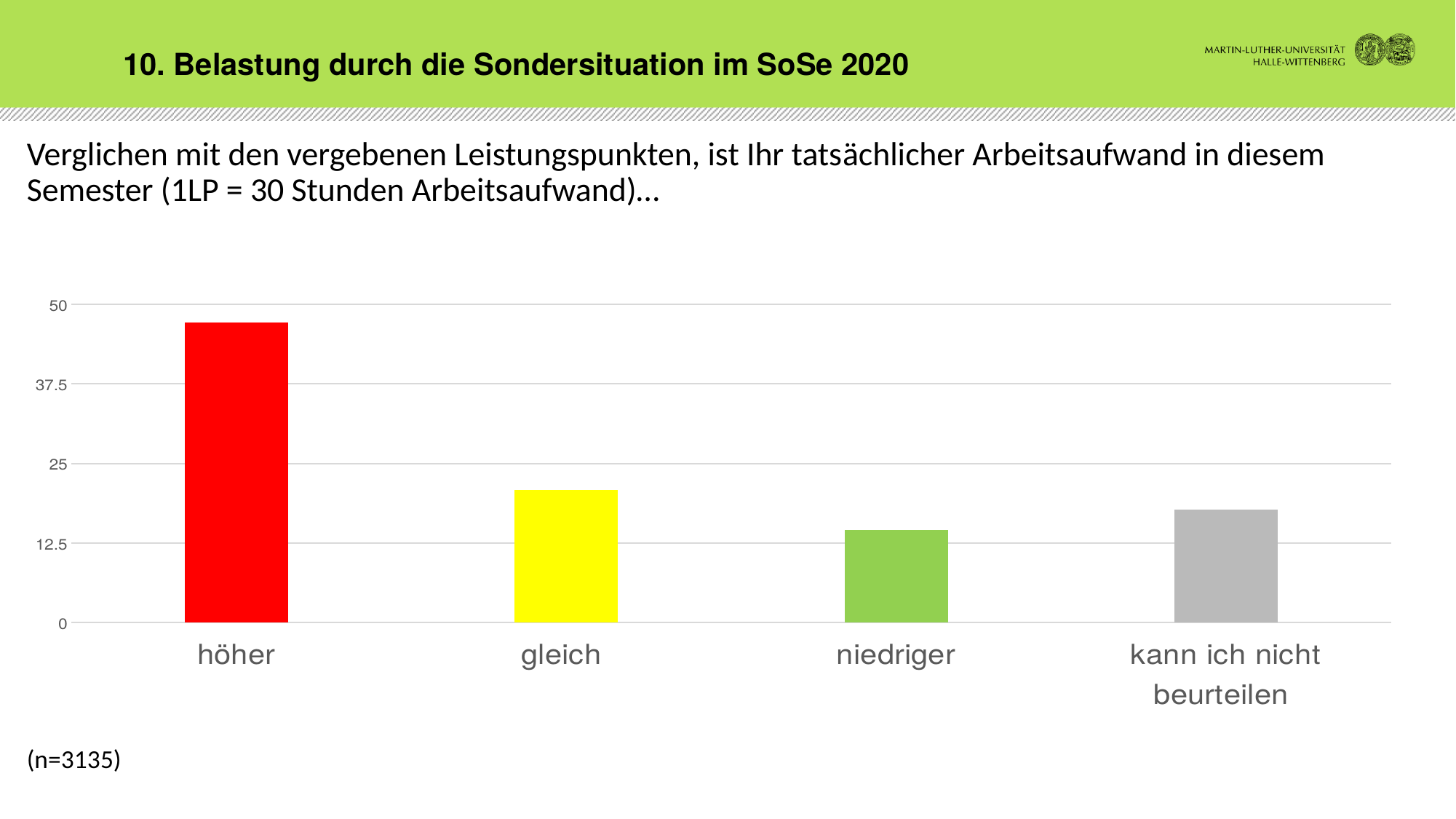

10. Belastung durch die Sondersituation im SoSe 2020
# Verglichen mit den vergebenen Leistungspunkten, ist Ihr tatsächlicher Arbeitsaufwand in diesem Semester (1LP = 30 Stunden Arbeitsaufwand)…

(n=3135)

### Chart

| Category | 1 |
|---|---|
| höher | 47.1 |
| gleich  | 20.8 |
| niedriger | 14.5 |
| kann ich nicht beurteilen  | 17.7 |